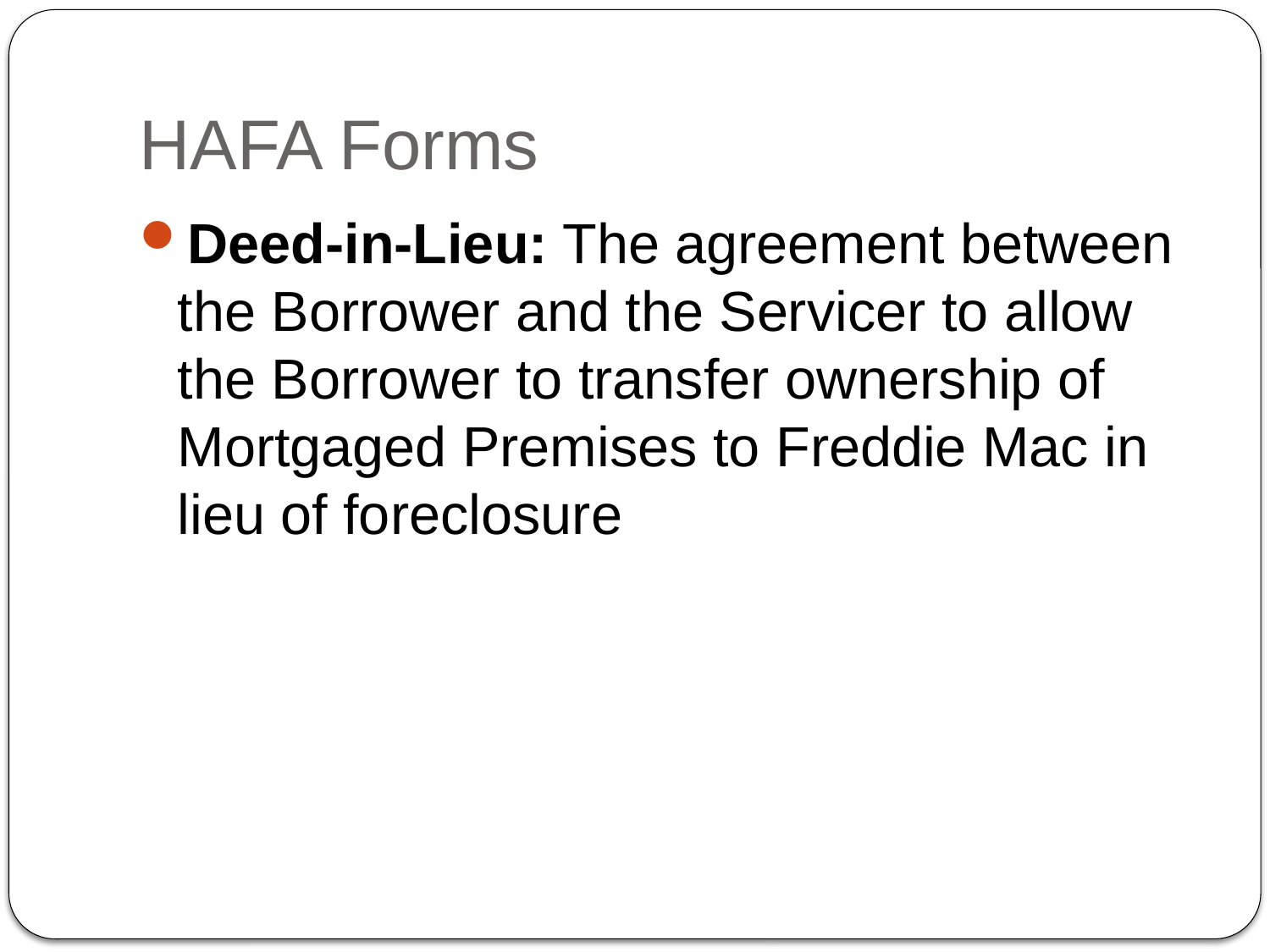

# HAFA Forms
Deed-in-Lieu: The agreement between the Borrower and the Servicer to allow the Borrower to transfer ownership of Mortgaged Premises to Freddie Mac in lieu of foreclosure